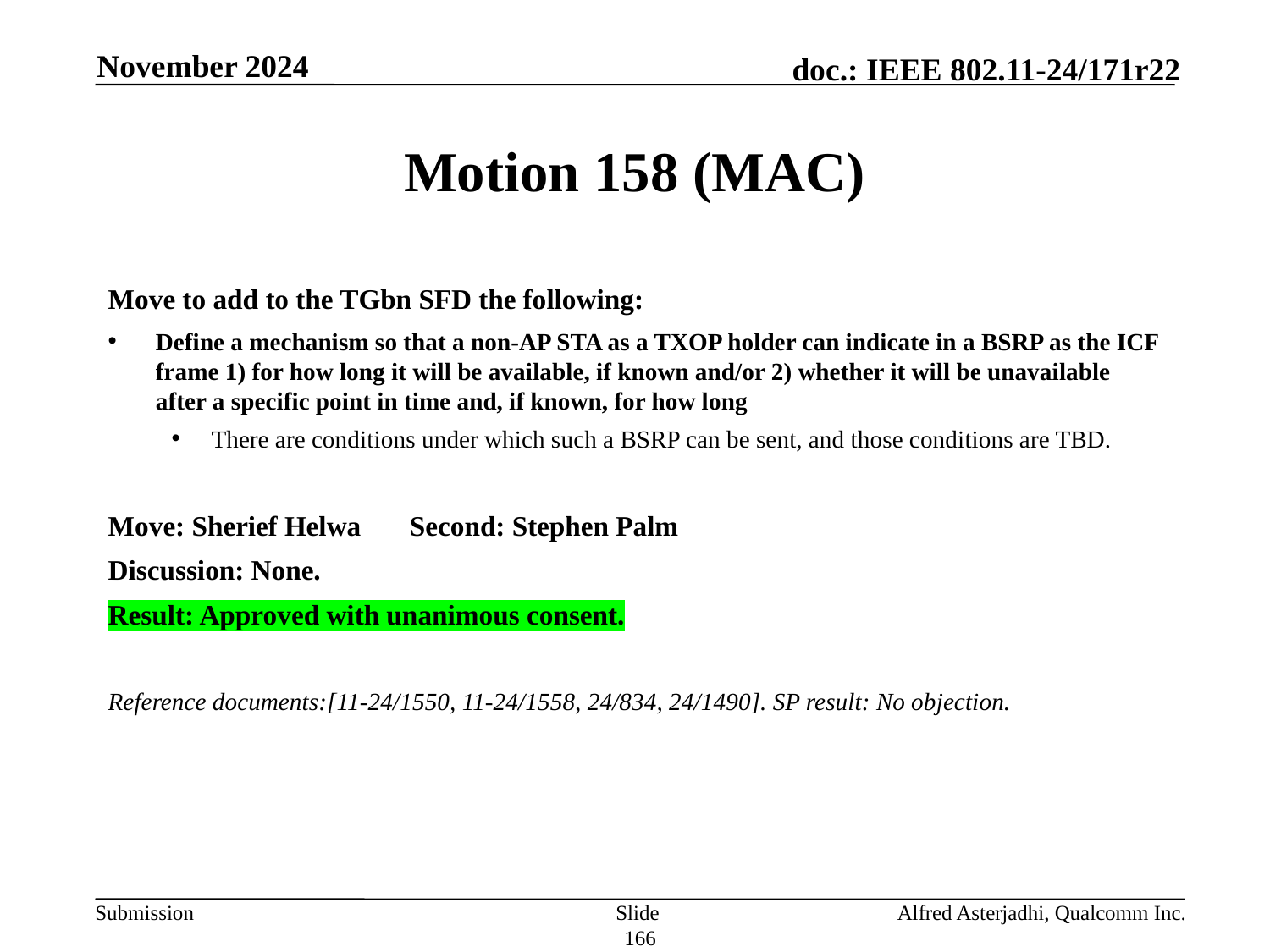

November 2024
# Motion 158 (MAC)
Move to add to the TGbn SFD the following:
Define a mechanism so that a non-AP STA as a TXOP holder can indicate in a BSRP as the ICF frame 1) for how long it will be available, if known and/or 2) whether it will be unavailable after a specific point in time and, if known, for how long
There are conditions under which such a BSRP can be sent, and those conditions are TBD.

Move: Sherief Helwa 	Second: Stephen Palm
Discussion: None.
Result: Approved with unanimous consent.

Reference documents:[11-24/1550, 11-24/1558, 24/834, 24/1490]. SP result: No objection.

Slide 166
Alfred Asterjadhi, Qualcomm Inc.